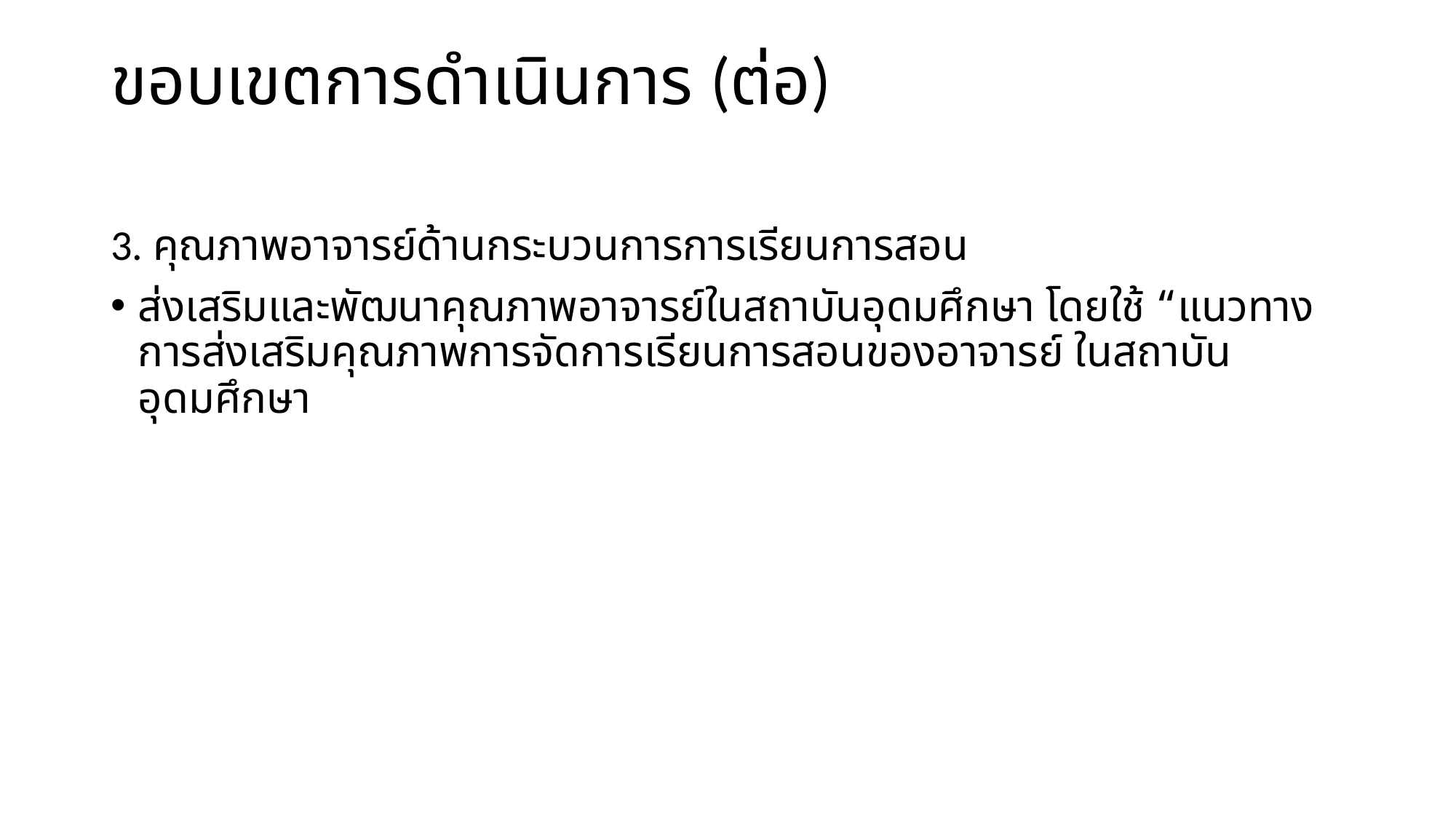

# ขอบเขตการดำเนินการ (ต่อ)
3. คุณภาพอาจารย์ด้านกระบวนการการเรียนการสอน
ส่งเสริมและพัฒนาคุณภาพอาจารย์ในสถาบันอุดมศึกษา โดยใช้ “แนวทางการส่งเสริมคุณภาพการจัดการเรียนการสอนของอาจารย์ ในสถาบันอุดมศึกษา